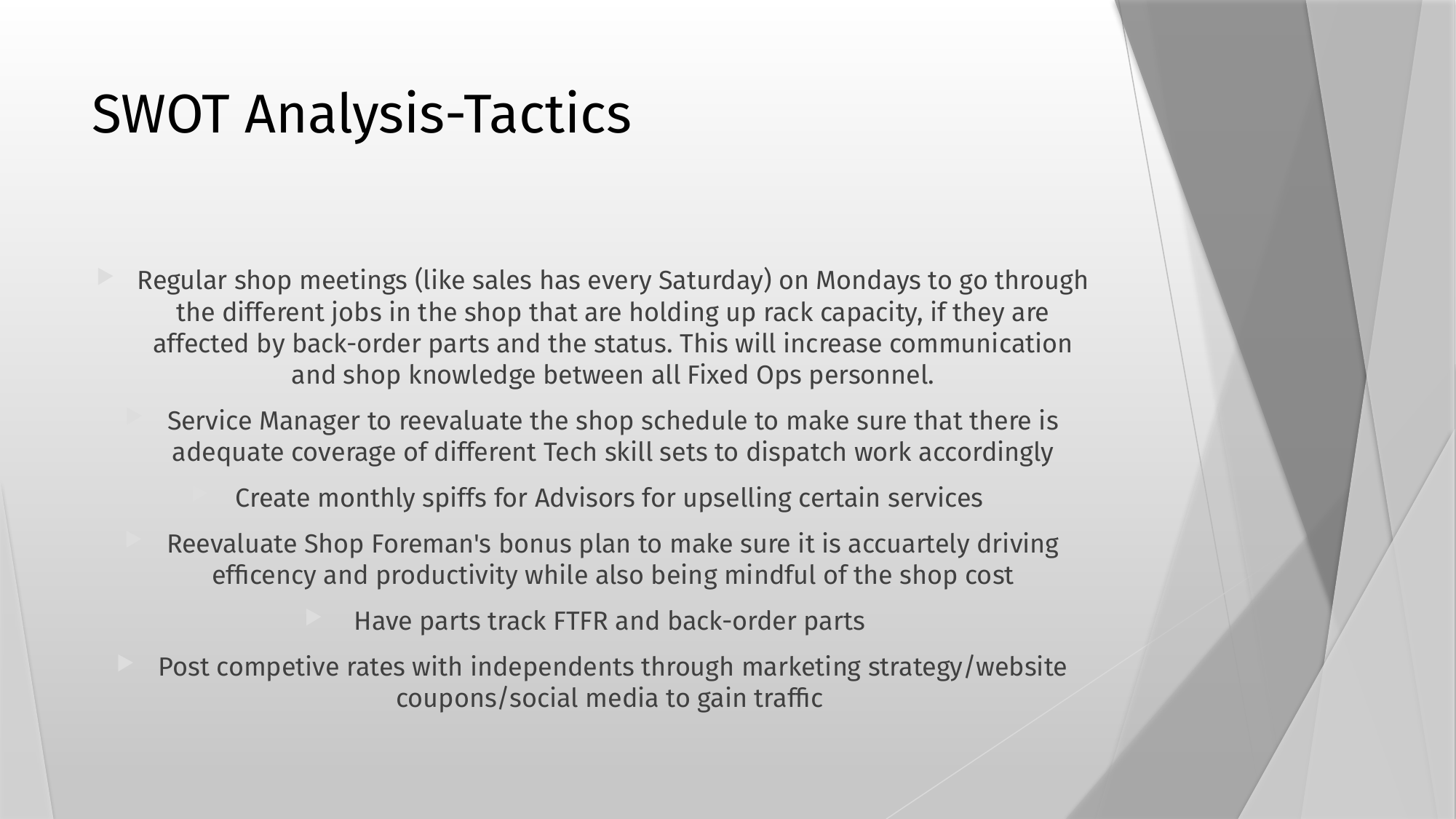

# SWOT Analysis-Tactics
Regular shop meetings (like sales has every Saturday) on Mondays to go through the different jobs in the shop that are holding up rack capacity, if they are affected by back-order parts and the status. This will increase communication and shop knowledge between all Fixed Ops personnel.
Service Manager to reevaluate the shop schedule to make sure that there is adequate coverage of different Tech skill sets to dispatch work accordingly
Create monthly spiffs for Advisors for upselling certain services
Reevaluate Shop Foreman's bonus plan to make sure it is accuartely driving efficency and productivity while also being mindful of the shop cost
Have parts track FTFR and back-order parts
Post competive rates with independents through marketing strategy/website coupons/social media to gain traffic